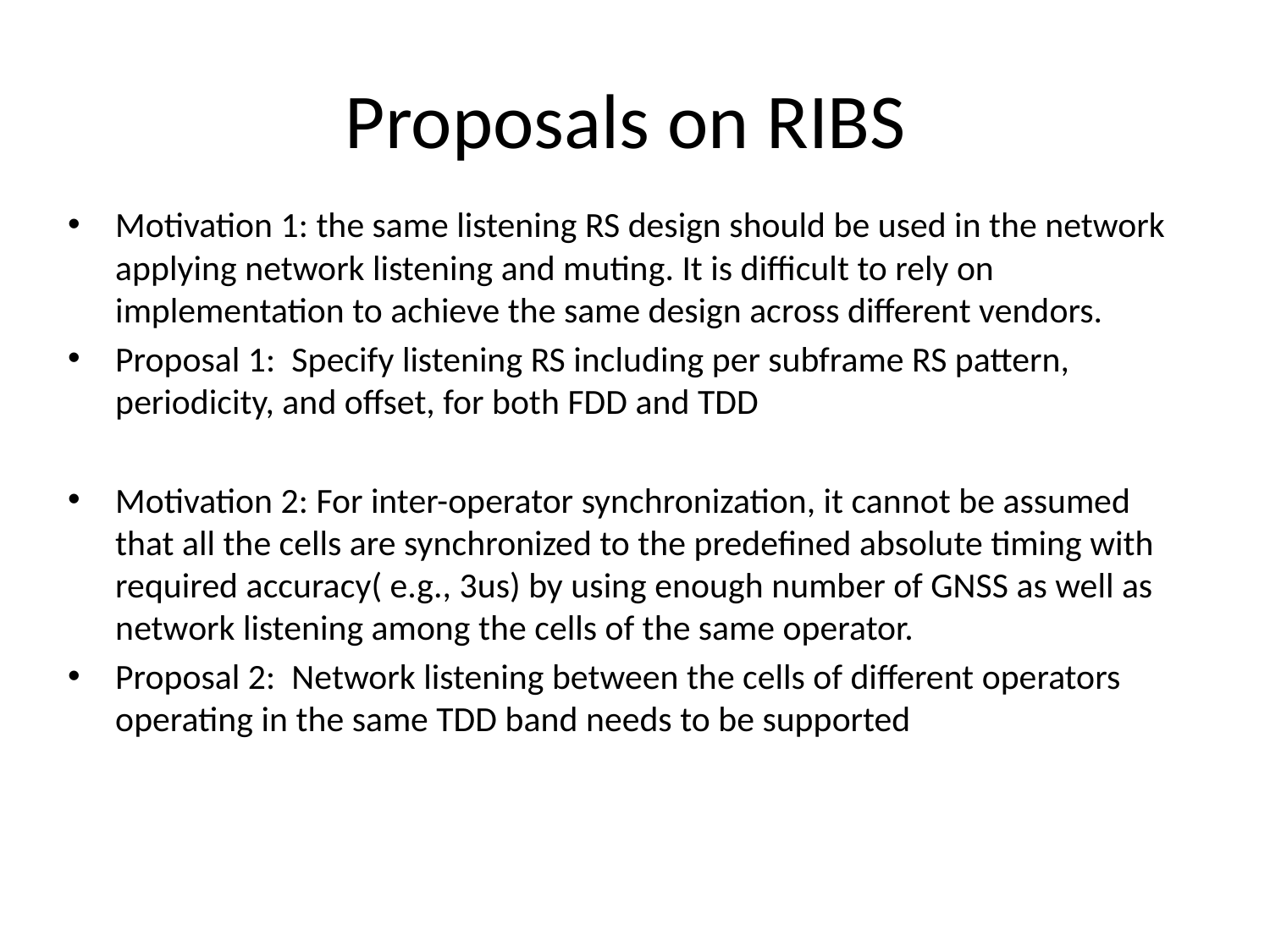

# Proposals on RIBS
Motivation 1: the same listening RS design should be used in the network applying network listening and muting. It is difficult to rely on implementation to achieve the same design across different vendors.
Proposal 1:  Specify listening RS including per subframe RS pattern, periodicity, and offset, for both FDD and TDD

Motivation 2: For inter-operator synchronization, it cannot be assumed that all the cells are synchronized to the predefined absolute timing with required accuracy( e.g., 3us) by using enough number of GNSS as well as network listening among the cells of the same operator.
Proposal 2:  Network listening between the cells of different operators operating in the same TDD band needs to be supported